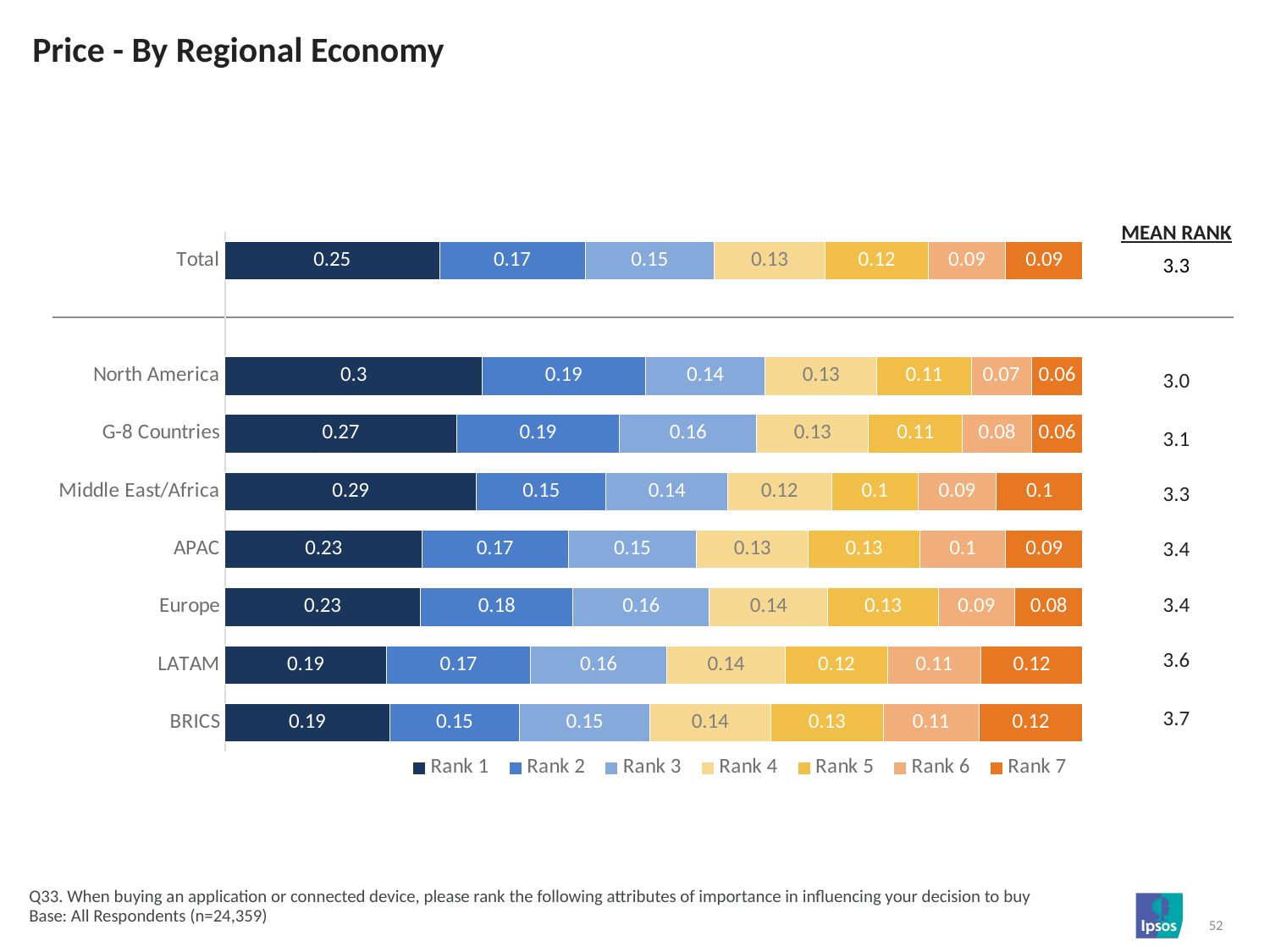

# Price - By Regional Economy
| MEAN RANK |
| --- |
| 3.3 |
| 3.0 |
| 3.1 |
| 3.3 |
| 3.4 |
| 3.4 |
| 3.6 |
| 3.7 |

### Chart

| Category | Rank 1 | Rank 2 | Rank 3 | Rank 4 | Rank 5 | Rank 6 | Rank 7 |
|---|---|---|---|---|---|---|---|
| Total | 0.25 | 0.17 | 0.15 | 0.13 | 0.12 | 0.09 | 0.09 |
|  | None | None | None | None | None | None | None |
| North America | 0.3 | 0.19 | 0.14 | 0.13 | 0.11 | 0.07 | 0.06 |
| G-8 Countries | 0.27 | 0.19 | 0.16 | 0.13 | 0.11 | 0.08 | 0.06 |
| Middle East/Africa | 0.29 | 0.15 | 0.14 | 0.12 | 0.1 | 0.09 | 0.1 |
| APAC | 0.23 | 0.17 | 0.15 | 0.13 | 0.13 | 0.1 | 0.09 |
| Europe | 0.23 | 0.18 | 0.16 | 0.14 | 0.13 | 0.09 | 0.08 |
| LATAM | 0.19 | 0.17 | 0.16 | 0.14 | 0.12 | 0.11 | 0.12 |
| BRICS | 0.19 | 0.15 | 0.15 | 0.14 | 0.13 | 0.11 | 0.12 |
Q33. When buying an application or connected device, please rank the following attributes of importance in influencing your decision to buy Base: All Respondents (n=24,359)